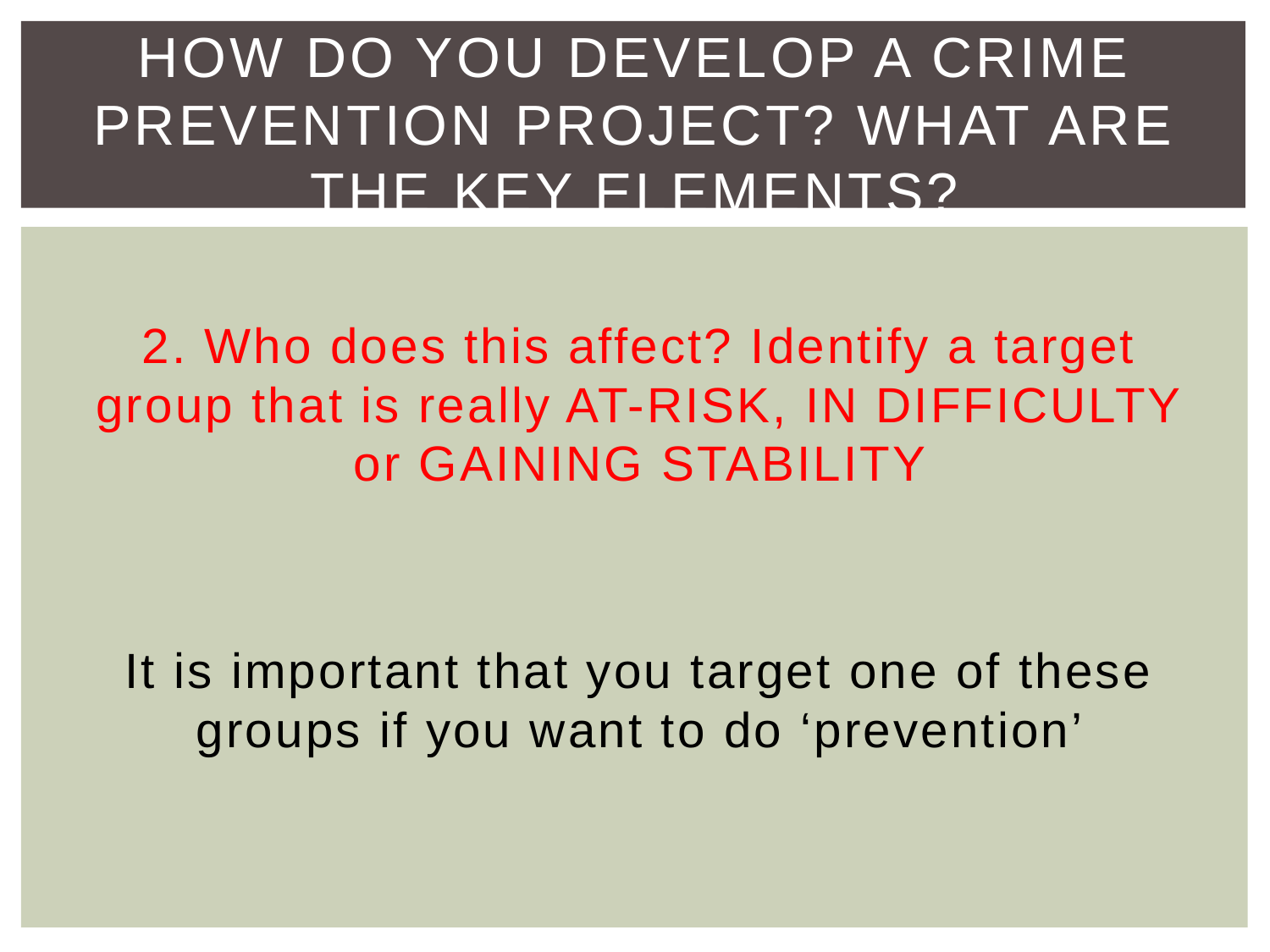

# How do you develop a crime prevention project? What are the key elements?

2. Who does this affect? Identify a target group that is really AT-RISK, IN DIFFICULTY or GAINING STABILITY

It is important that you target one of these groups if you want to do ‘prevention’